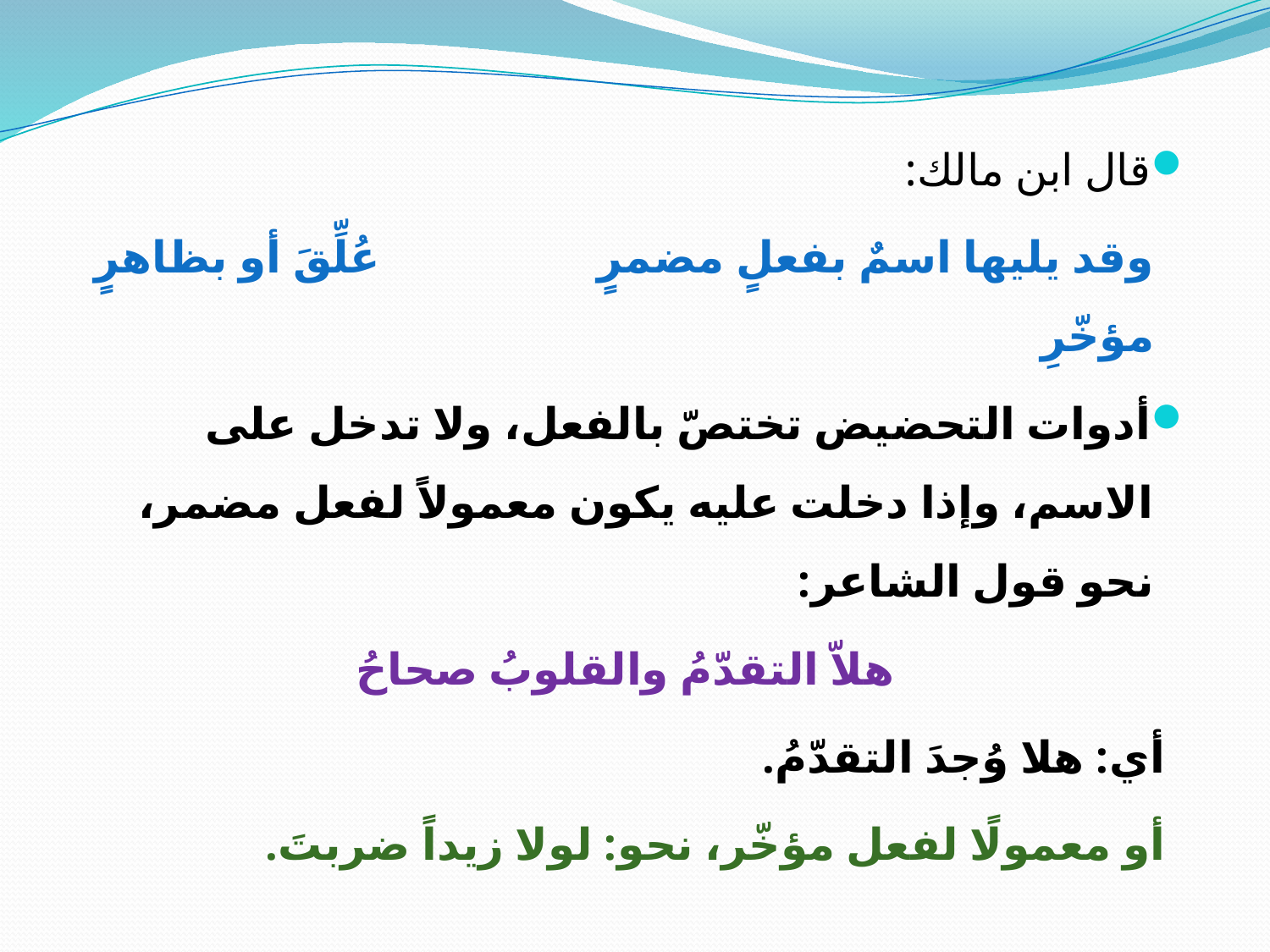

قال ابن مالك:
   وقد يليها اسمٌ بفعلٍ مضمرٍ                   عُلِّقَ أو بظاهرٍ مؤخّرِ
أدوات التحضيض تختصّ بالفعل، ولا تدخل على الاسم، وإذا دخلت عليه يكون معمولاً لفعل مضمر، نحو قول الشاعر:
هلاّ التقدّمُ والقلوبُ صحاحُ
  أي: هلا وُجدَ التقدّمُ.
  أو معمولًا لفعل مؤخّر، نحو: لولا زيداً ضربتَ.